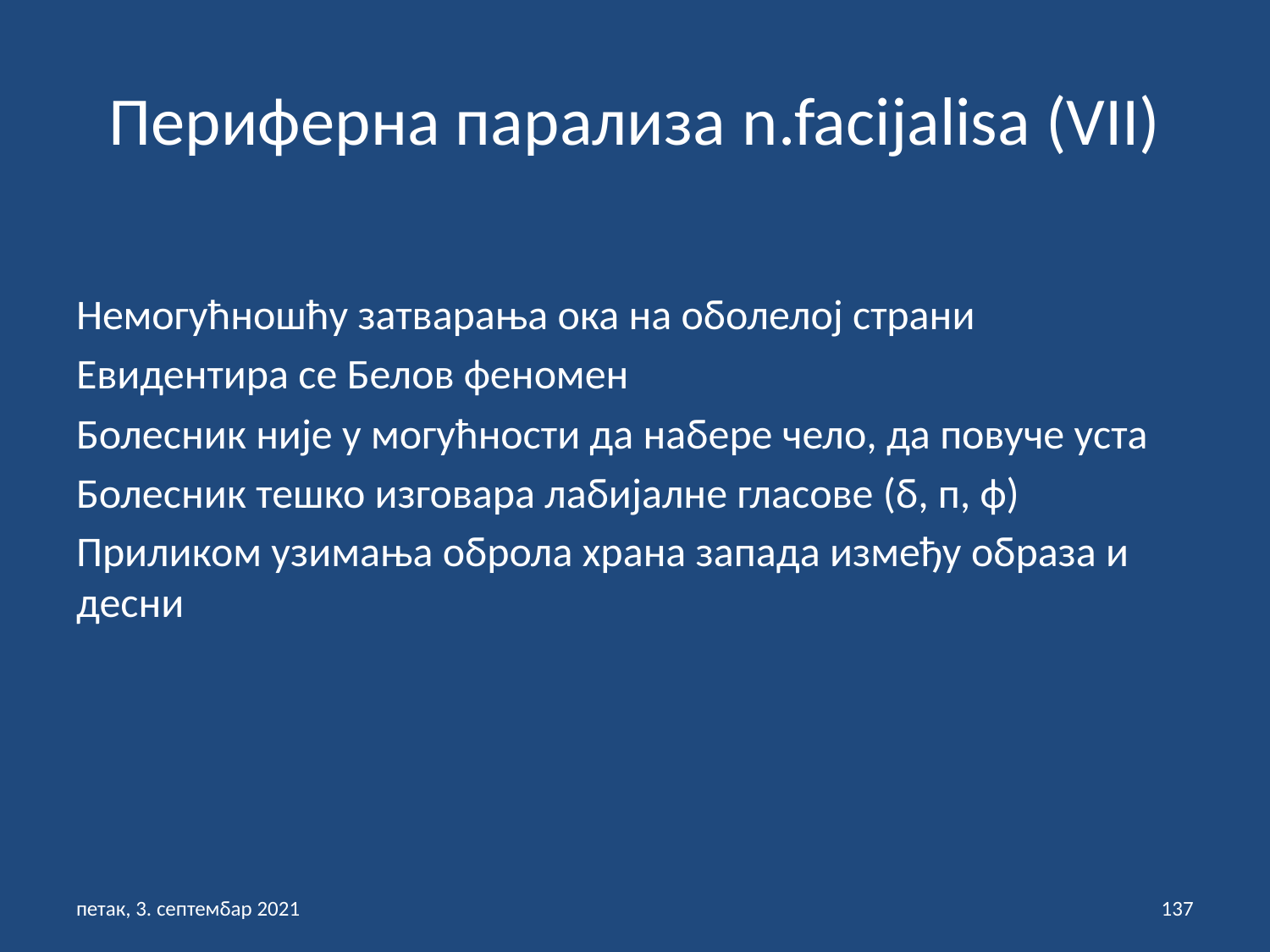

# Периферна парализа n.facijalisa (VII)

Немогућношћу затварања ока на оболелој страни
Евидентира се Белов феномен
Болесник није у могућности да набере чело, да повуче уста
Болесник тешко изговара лабијалне гласове (б, п, ф)
Приликом узимања оброла храна запада између образа и десни
петак, 3. септембар 2021
137